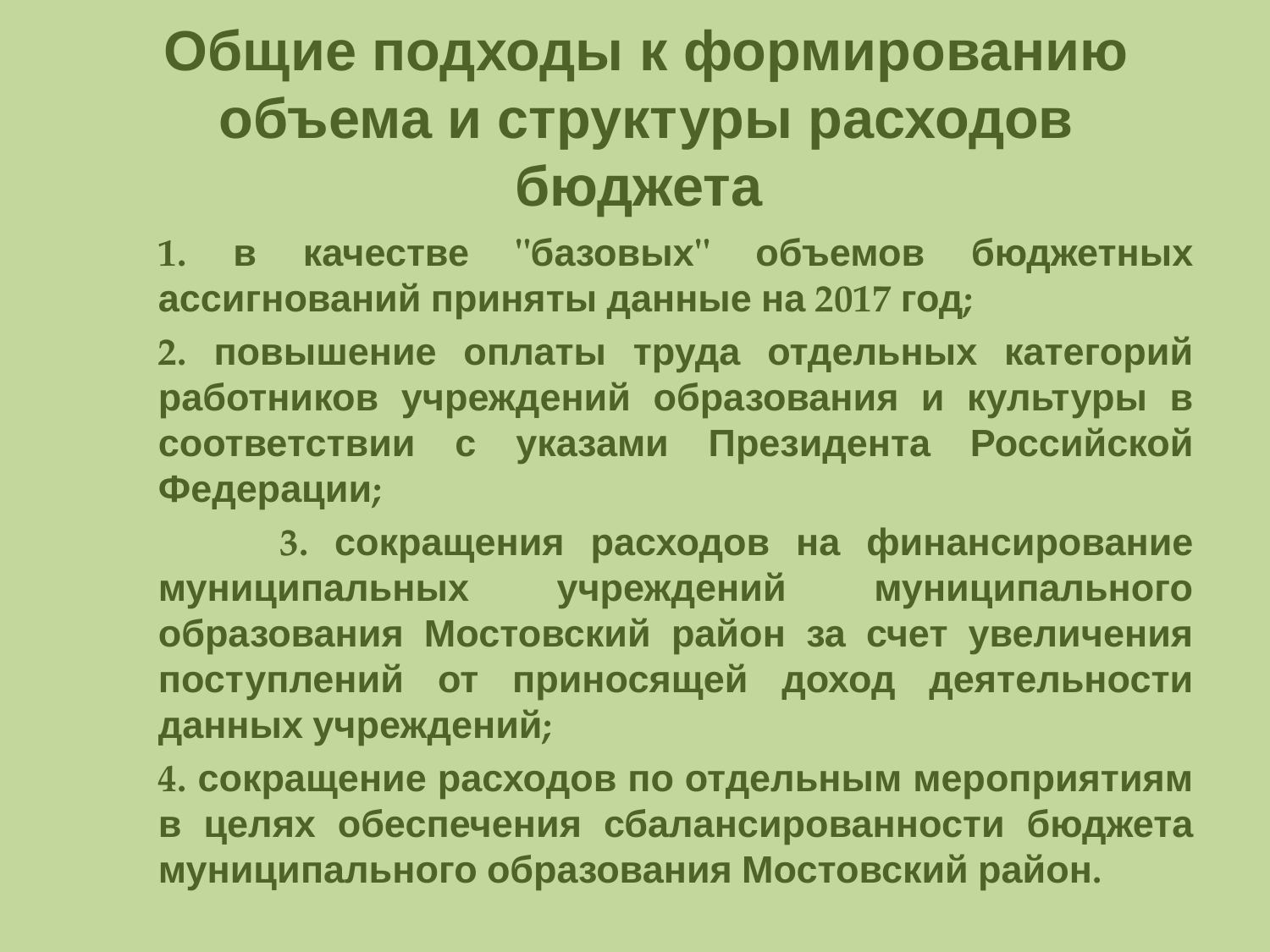

# Общие подходы к формированию объема и структуры расходов бюджета
	1. в качестве "базовых" объемов бюджетных ассигнований приняты данные на 2017 год;
	2. повышение оплаты труда отдельных категорий работников учреждений образования и культуры в соответствии с указами Президента Российской Федерации;
       3. сокращения расходов на финансирование муниципальных учреждений муниципального образования Мостовский район за счет увеличения поступлений от приносящей доход деятельности данных учреждений;
	4. сокращение расходов по отдельным мероприятиям в целях обеспечения сбалансированности бюджета муниципального образования Мостовский район.